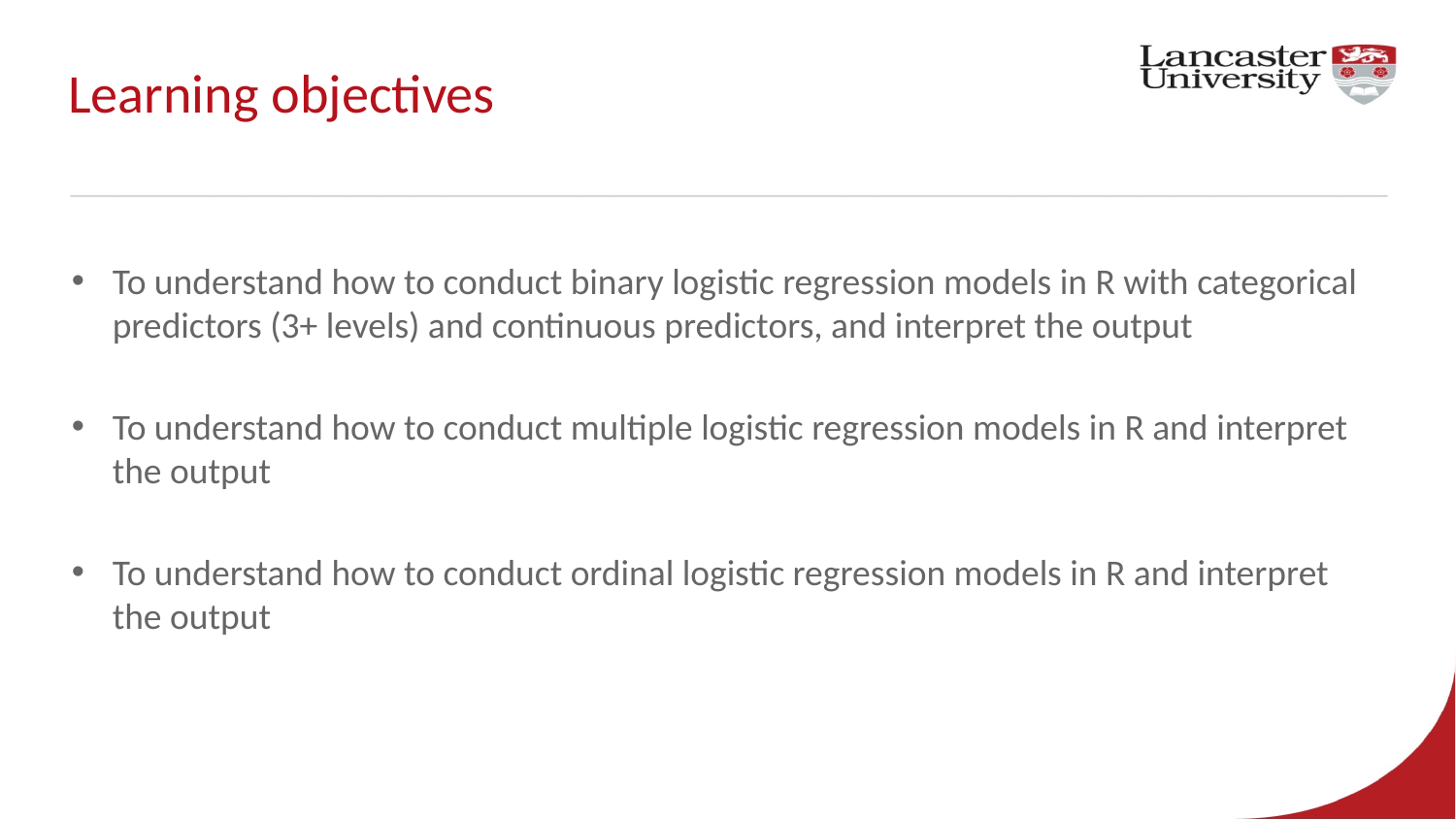

# Learning objectives
To understand how to conduct binary logistic regression models in R with categorical predictors (3+ levels) and continuous predictors, and interpret the output

To understand how to conduct multiple logistic regression models in R and interpret the output

To understand how to conduct ordinal logistic regression models in R and interpret the output